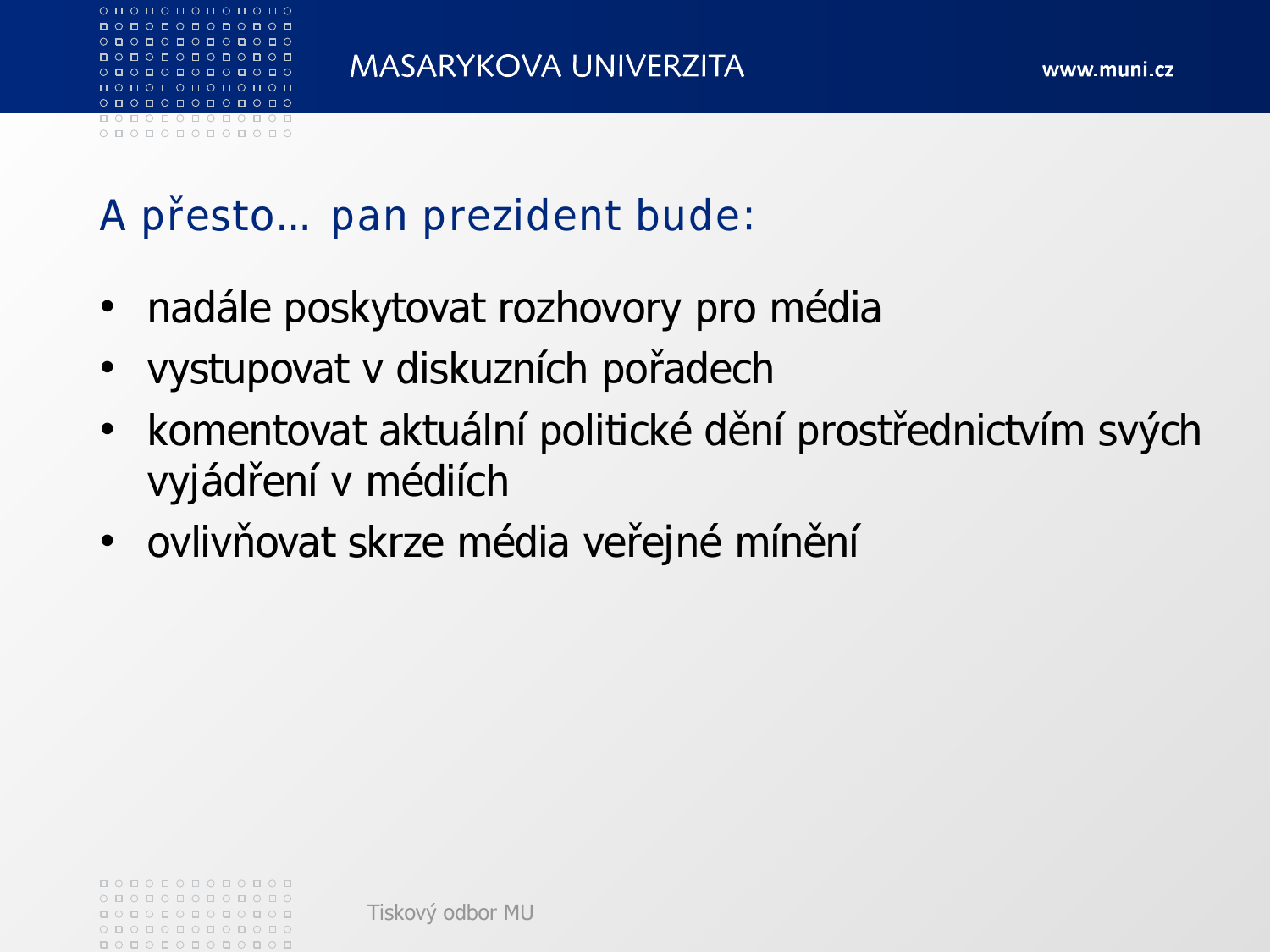

# A přesto… pan prezident bude:
nadále poskytovat rozhovory pro média
vystupovat v diskuzních pořadech
komentovat aktuální politické dění prostřednictvím svých vyjádření v médiích
ovlivňovat skrze média veřejné mínění

Tiskový odbor MU